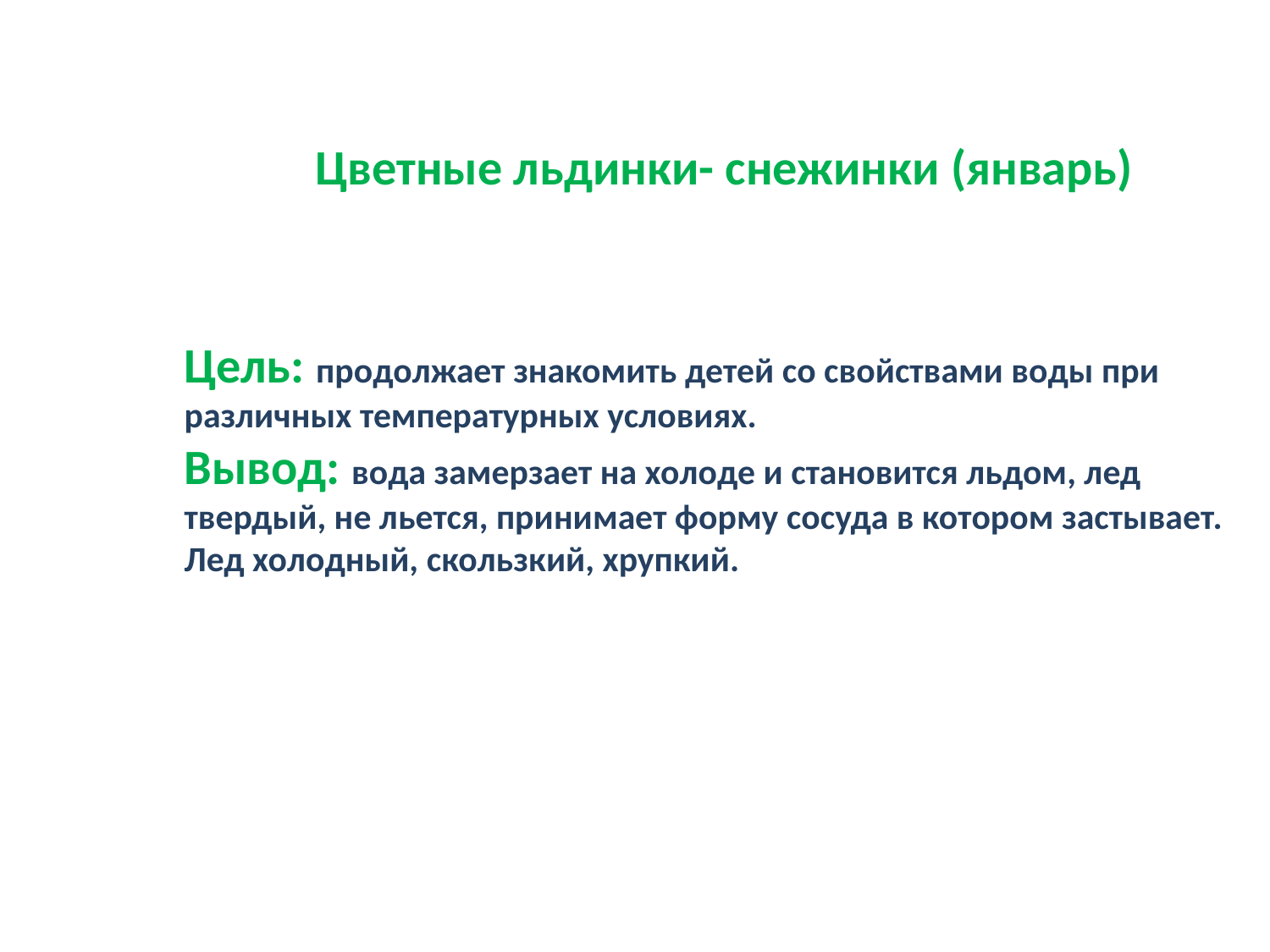

Цветные льдинки- снежинки (январь)
Цель: продолжает знакомить детей со свойствами воды при
различных температурных условиях.
Вывод: вода замерзает на холоде и становится льдом, лед
твердый, не льется, принимает форму сосуда в котором застывает.
Лед холодный, скользкий, хрупкий.